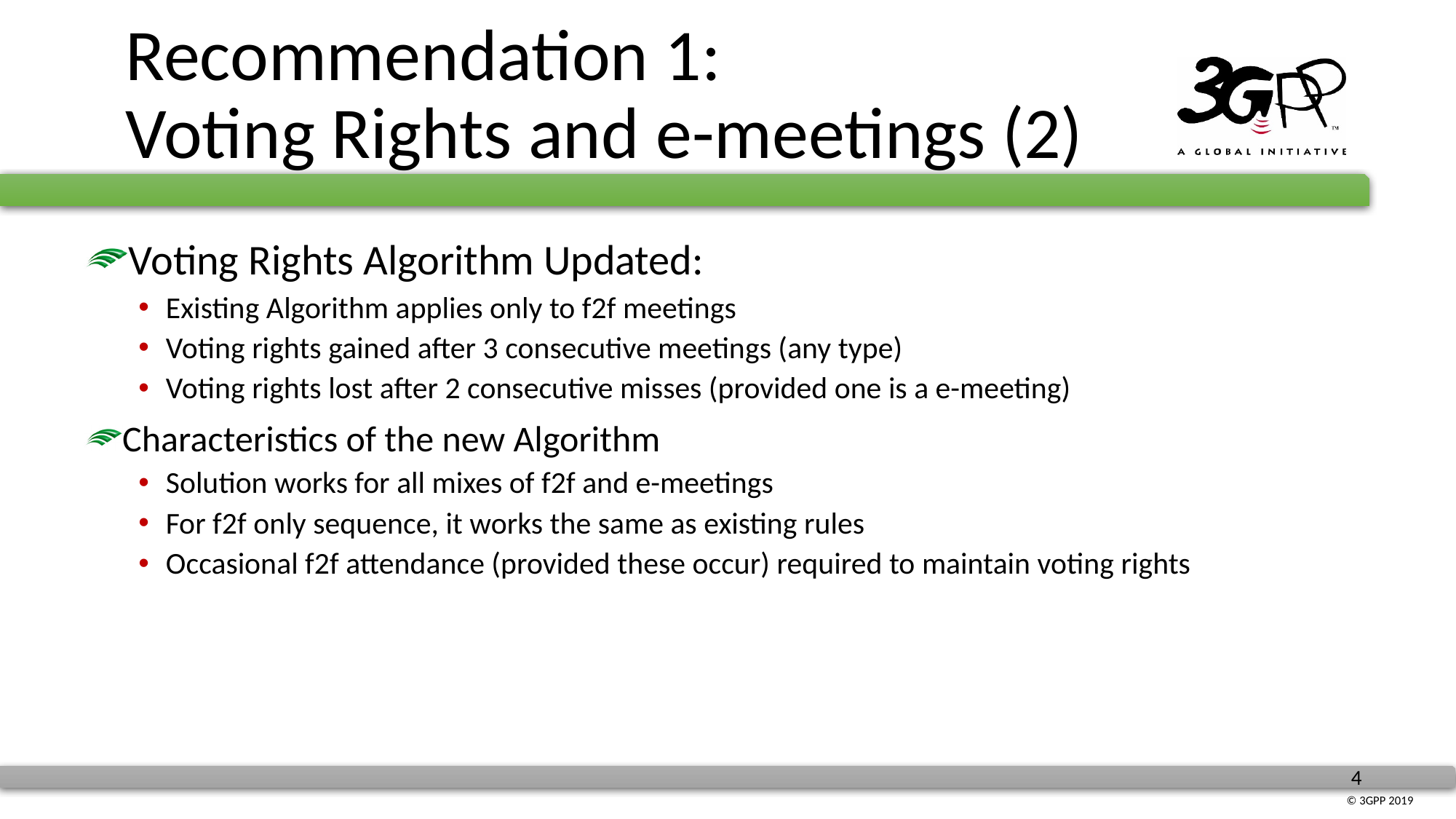

# Recommendation 1: Voting Rights and e-meetings (2)
Voting Rights Algorithm Updated:
Existing Algorithm applies only to f2f meetings
Voting rights gained after 3 consecutive meetings (any type)
Voting rights lost after 2 consecutive misses (provided one is a e-meeting)
Characteristics of the new Algorithm
Solution works for all mixes of f2f and e-meetings
For f2f only sequence, it works the same as existing rules
Occasional f2f attendance (provided these occur) required to maintain voting rights